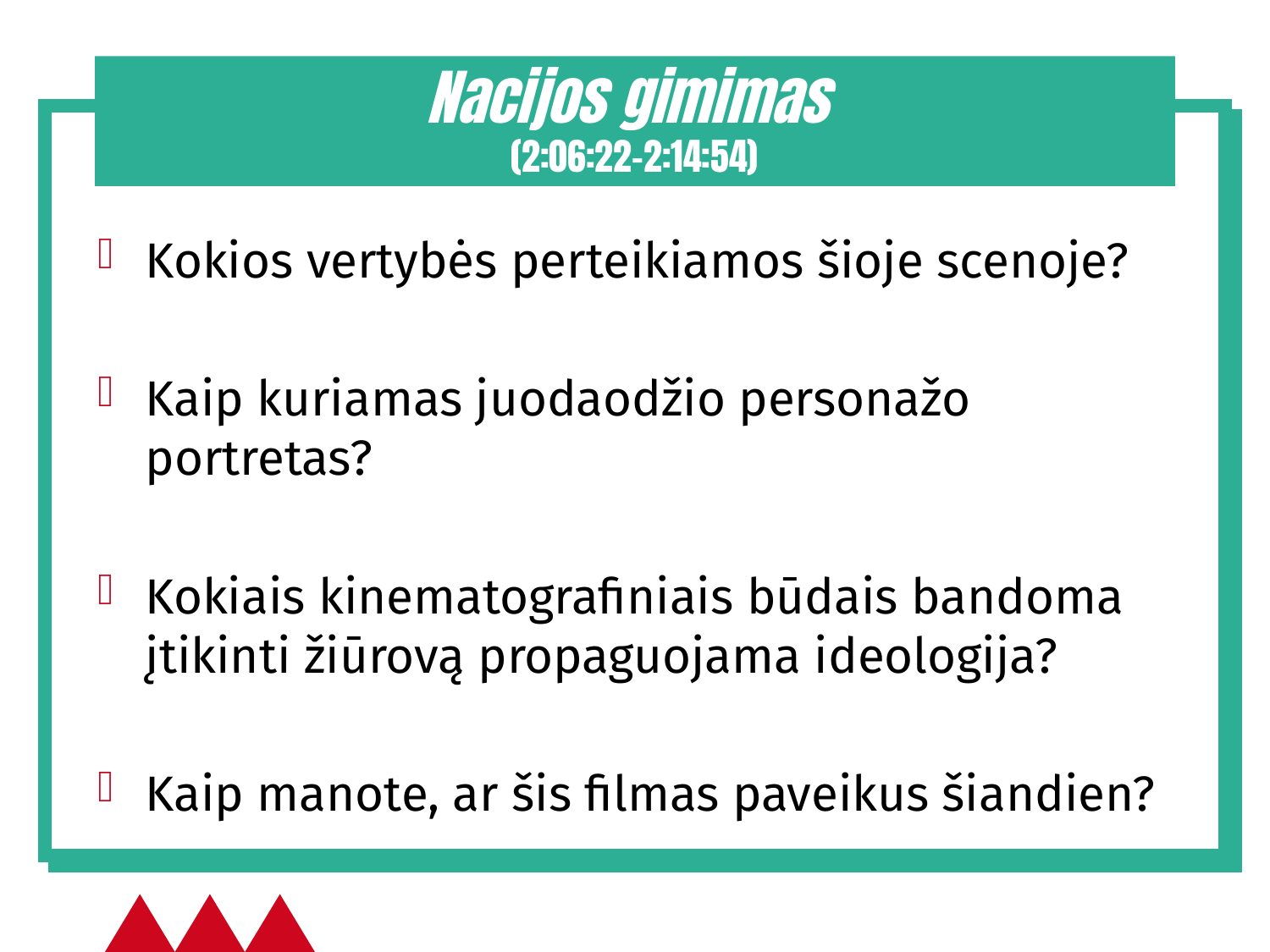

# Nacijos gimimas (2:06:22–2:14:54)
Kokios vertybės perteikiamos šioje scenoje?

Kaip kuriamas juodaodžio personažo portretas?

Kokiais kinematografiniais būdais bandoma įtikinti žiūrovą propaguojama ideologija?

Kaip manote, ar šis filmas paveikus šiandien?